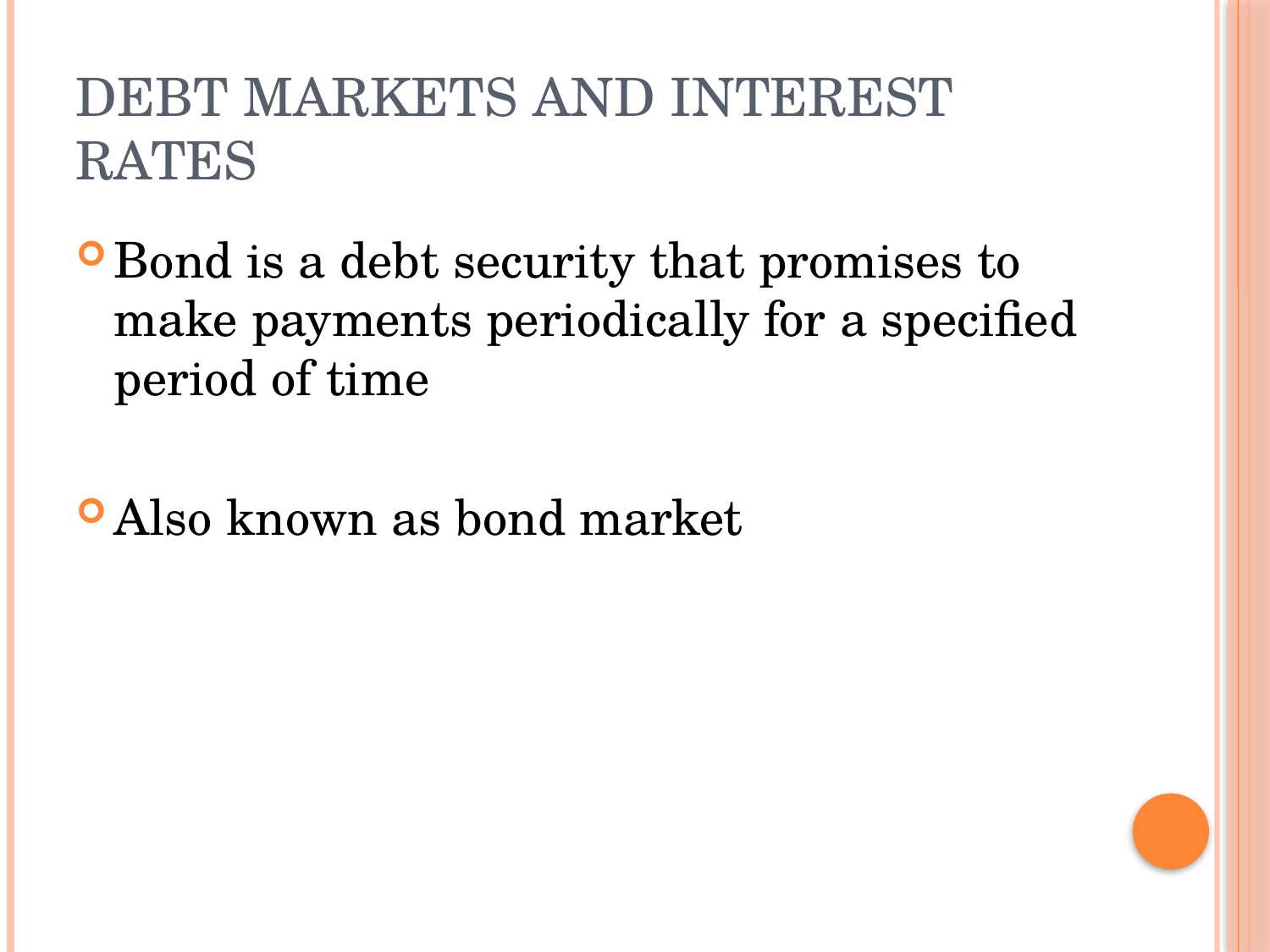

# Debt markets and interest rates
Bond is a debt security that promises to make payments periodically for a specified period of time

Also known as bond market